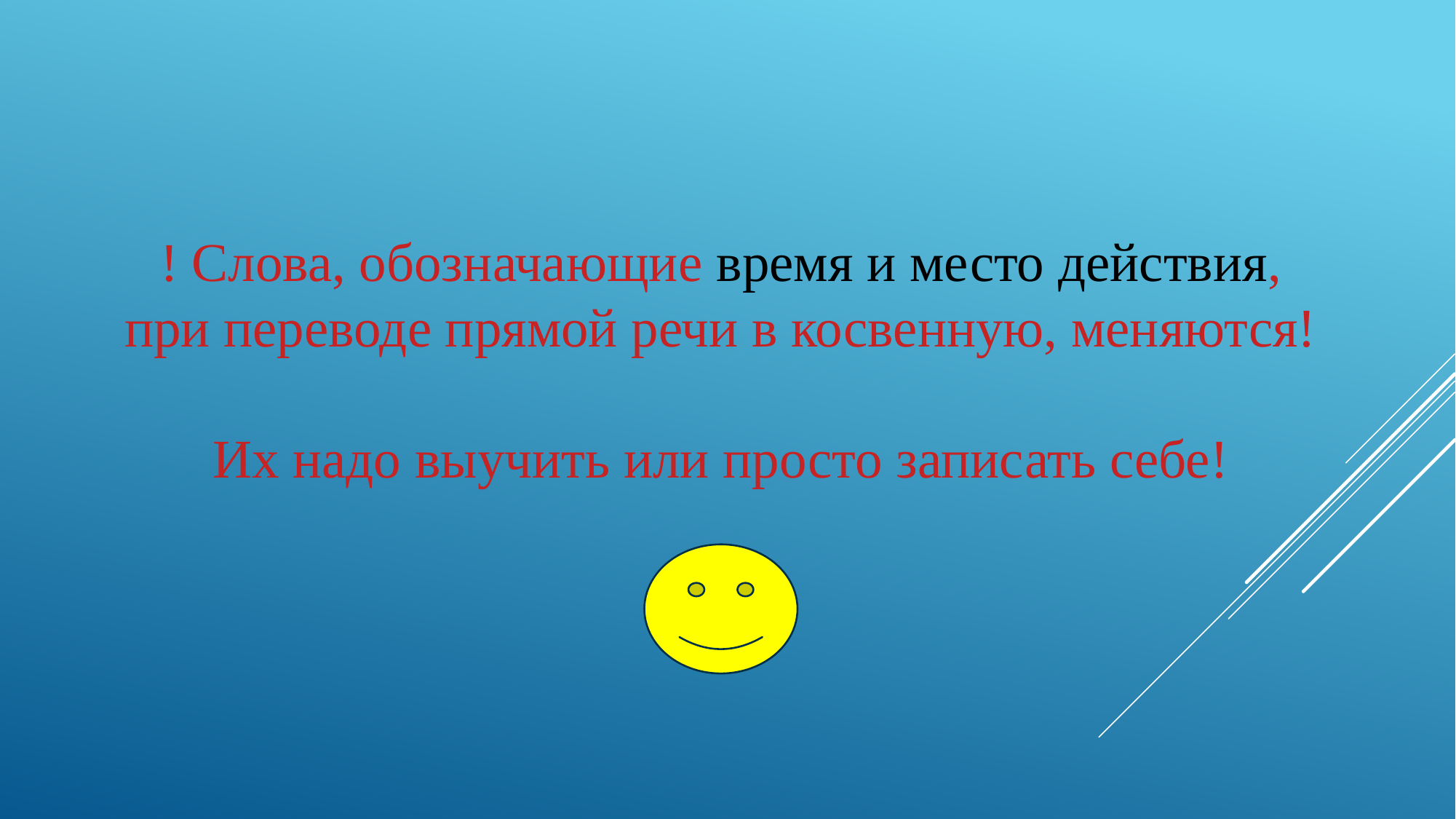

# ! Слова, обозначающие время и место действия, при переводе прямой речи в косвенную, меняются! Их надо выучить или просто записать себе!